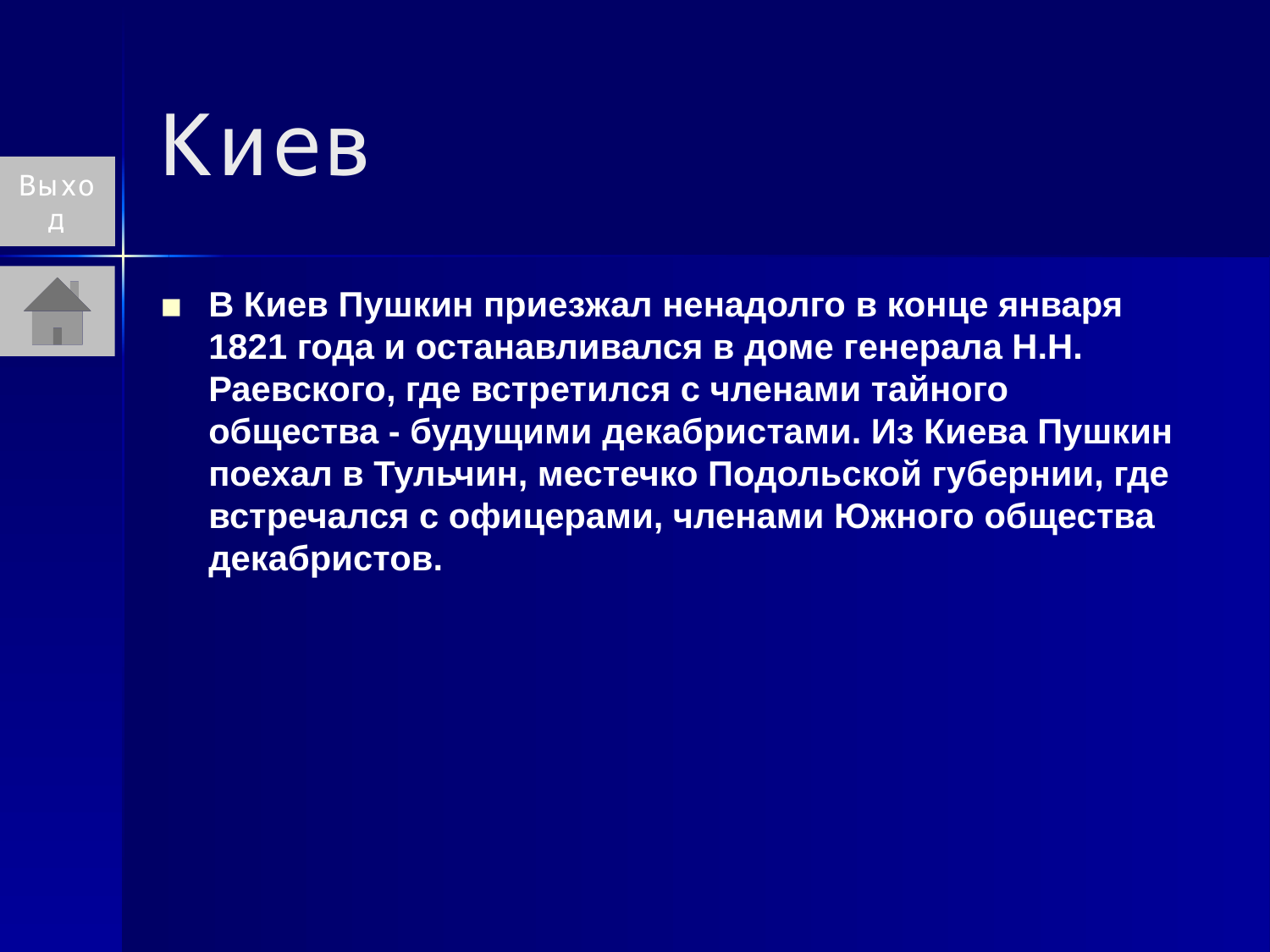

# Киев
Выход

В Киев Пушкин приезжал ненадолго в конце января 1821 года и останавливался в доме генерала Н.Н. Раевского, где встретился с членами тайного общества - будущими декабристами. Из Киева Пушкин поехал в Тульчин, местечко Подольской губернии, где встречался с офицерами, членами Южного общества декабристов.